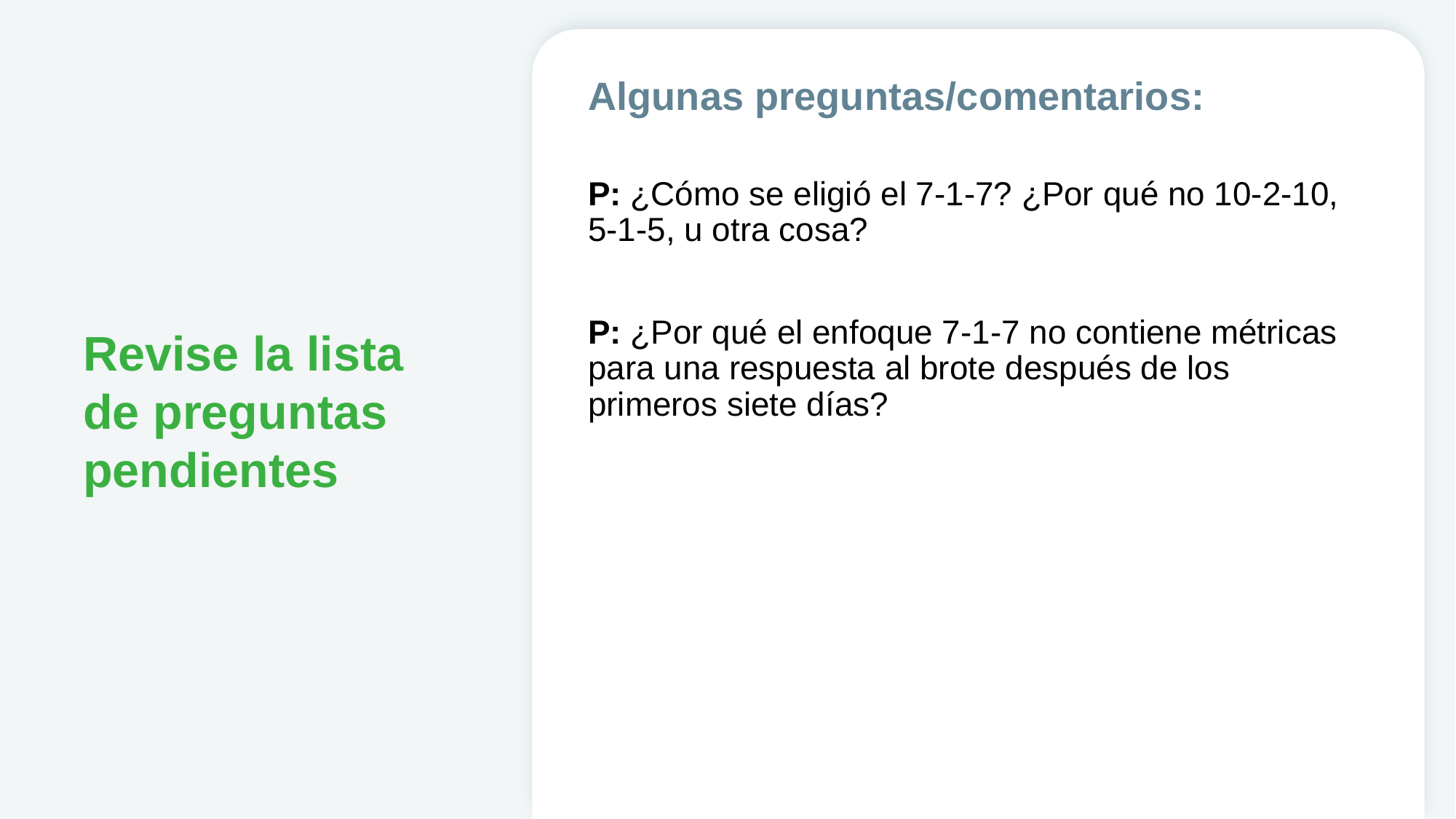

Algunas preguntas/comentarios:
P: ¿Cómo se eligió el 7-1-7? ¿Por qué no 10-2-10, 5-1-5, u otra cosa?

P: ¿Por qué el enfoque 7-1-7 no contiene métricas para una respuesta al brote después de los primeros siete días?

Revise la lista de preguntas pendientes